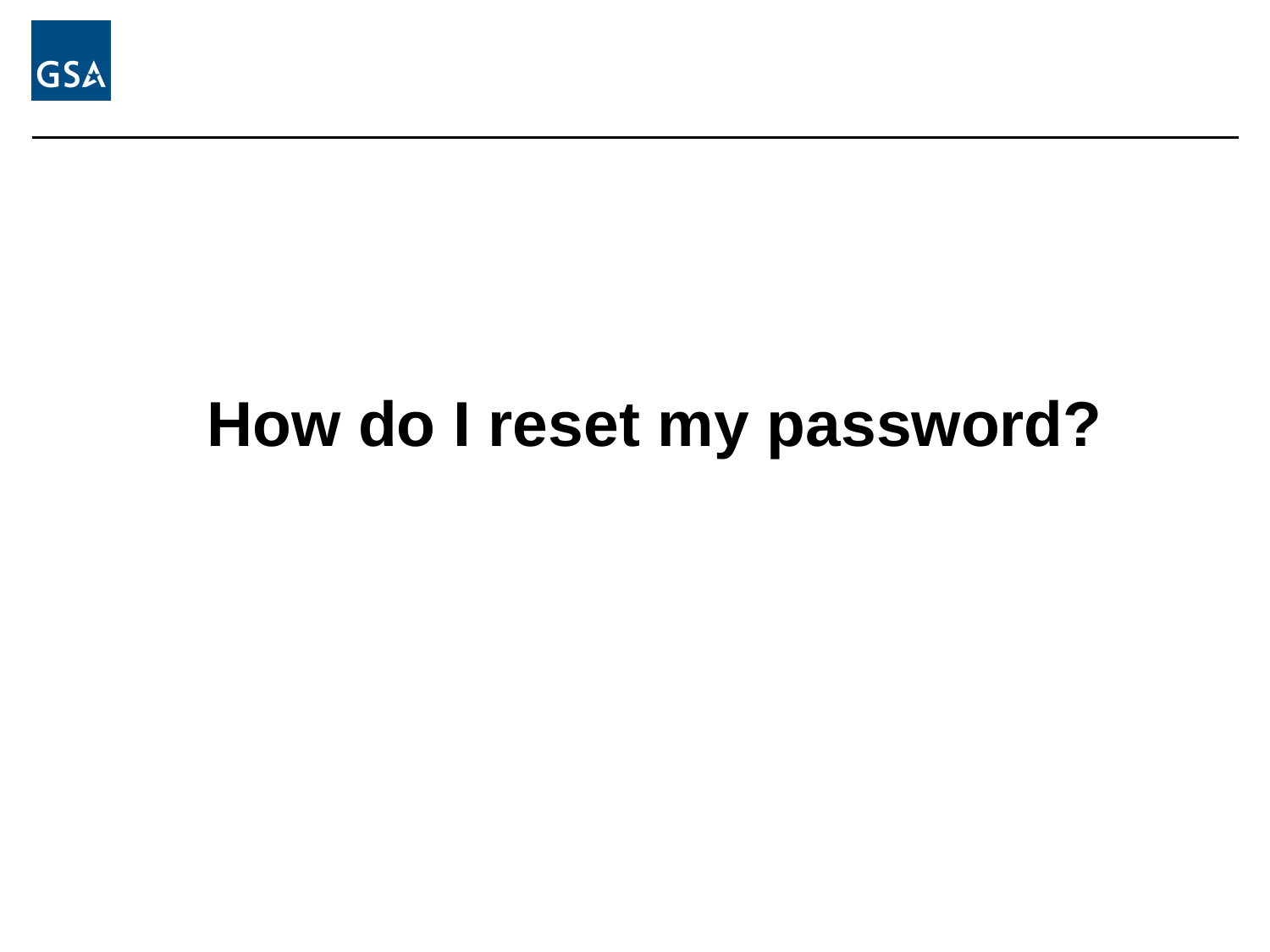

# How do I reset my password?